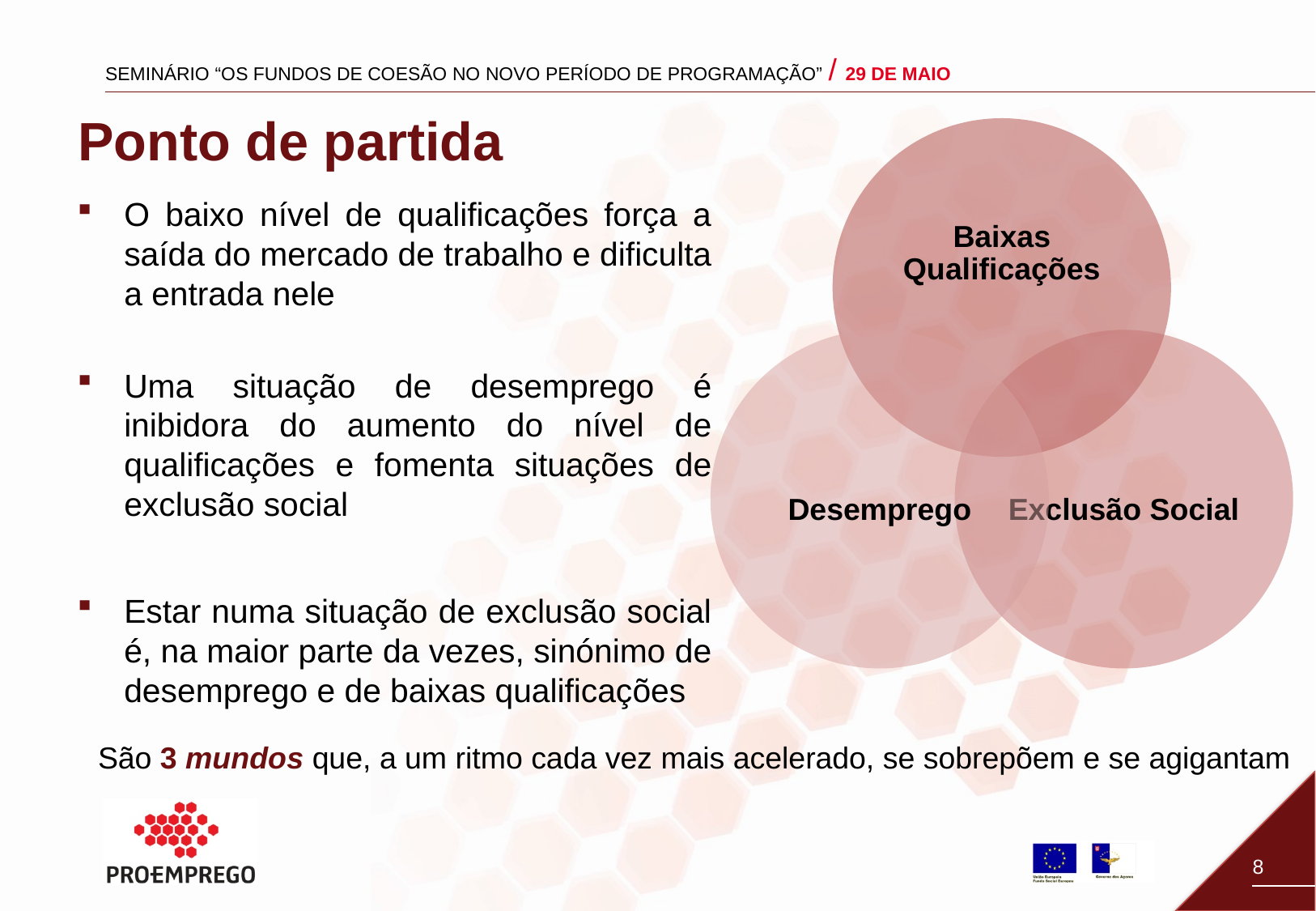

# Ponto de partida
Baixas Qualificações
Exclusão Social
Desemprego
O baixo nível de qualificações força a saída do mercado de trabalho e dificulta a entrada nele

Uma situação de desemprego é inibidora do aumento do nível de qualificações e fomenta situações de exclusão social

Estar numa situação de exclusão social é, na maior parte da vezes, sinónimo de desemprego e de baixas qualificações

São 3 mundos que, a um ritmo cada vez mais acelerado, se sobrepõem e se agigantam